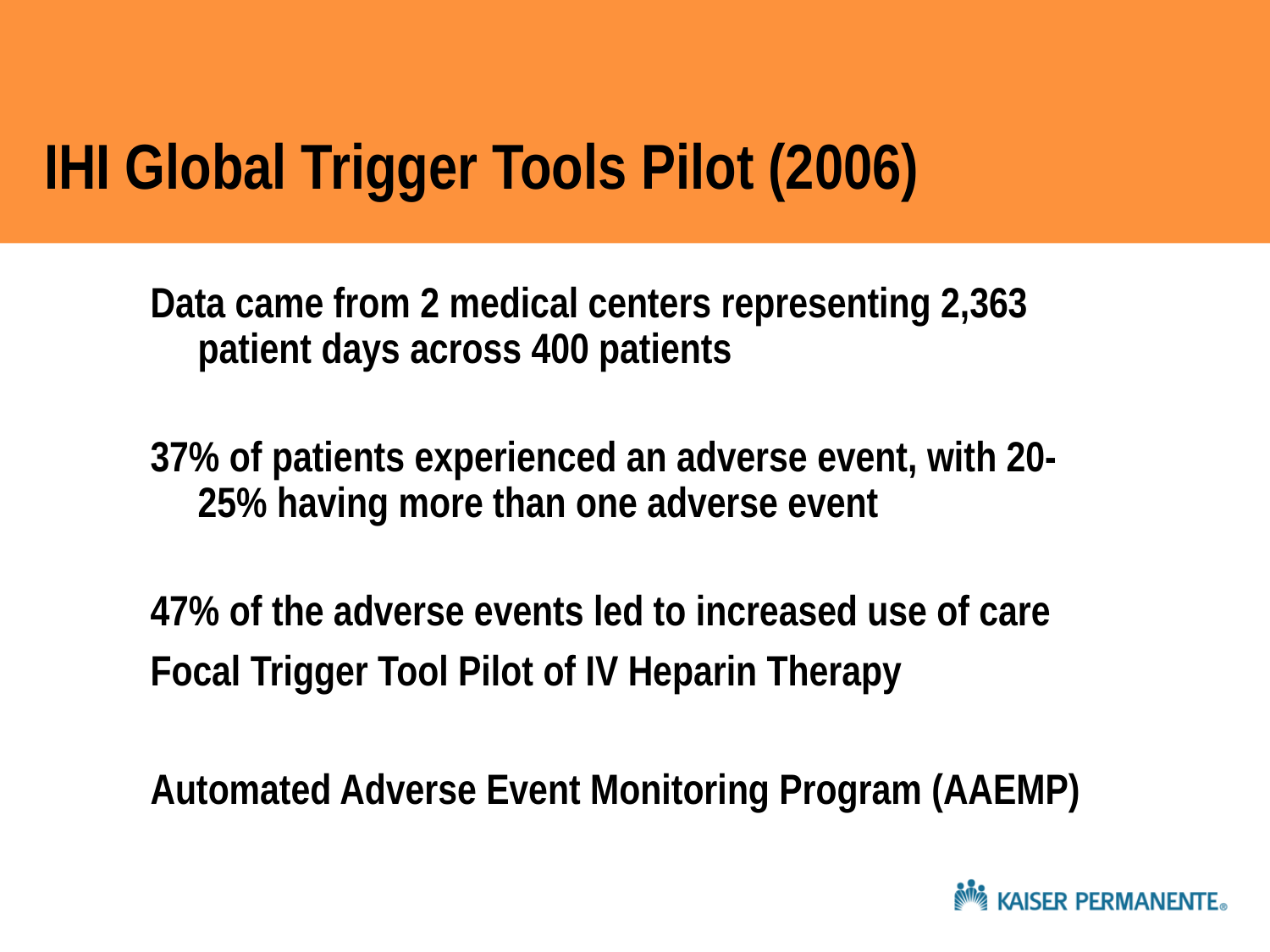

# IHI Global Trigger Tools Pilot (2006)
Data came from 2 medical centers representing 2,363 patient days across 400 patients

37% of patients experienced an adverse event, with 20-25% having more than one adverse event

47% of the adverse events led to increased use of care
Focal Trigger Tool Pilot of IV Heparin Therapy

Automated Adverse Event Monitoring Program (AAEMP)